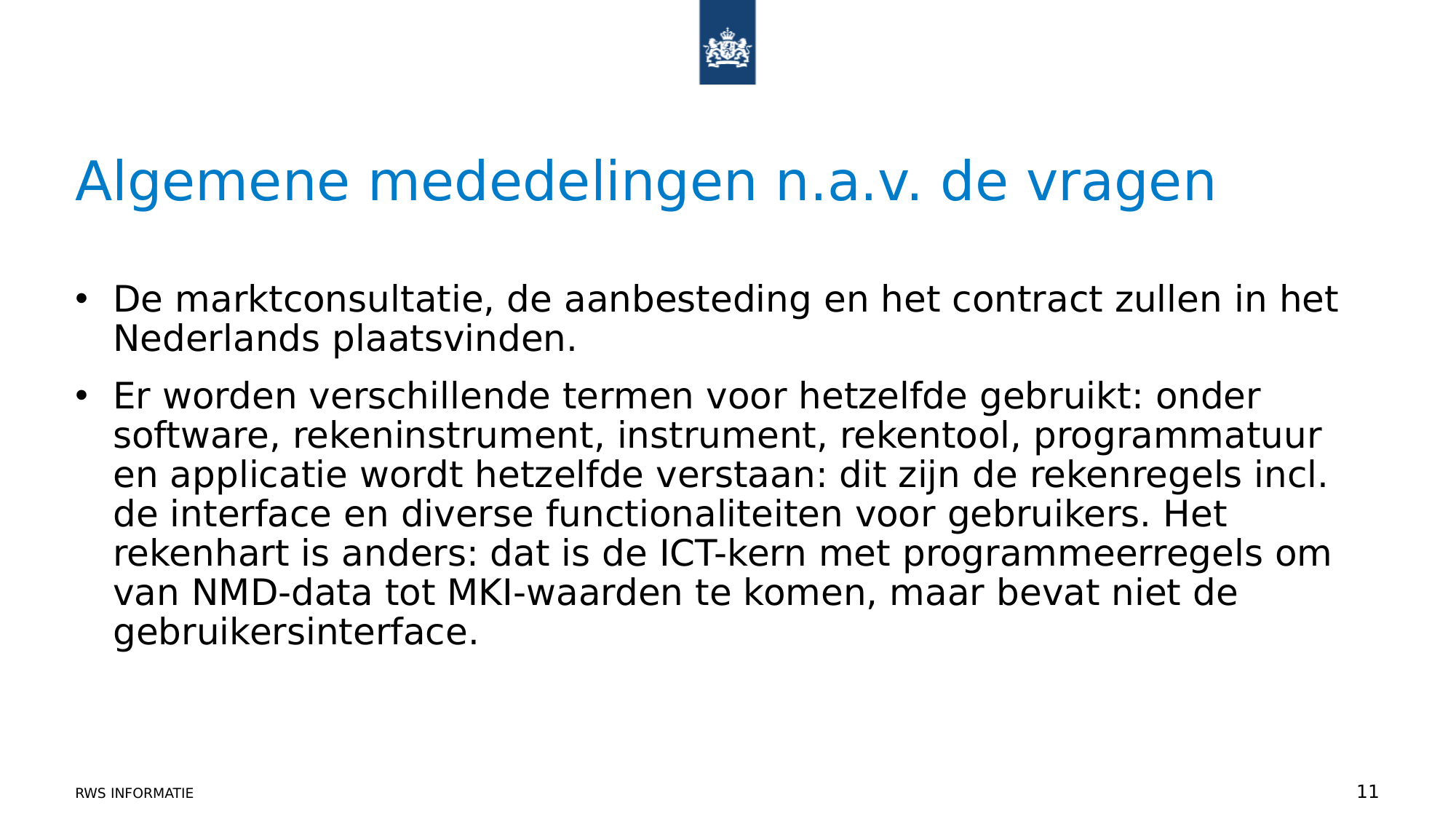

# Algemene mededelingen n.a.v. de vragen
De marktconsultatie, de aanbesteding en het contract zullen in het Nederlands plaatsvinden.
Er worden verschillende termen voor hetzelfde gebruikt: onder software, rekeninstrument, instrument, rekentool, programmatuur en applicatie wordt hetzelfde verstaan: dit zijn de rekenregels incl. de interface en diverse functionaliteiten voor gebruikers. Het rekenhart is anders: dat is de ICT-kern met programmeerregels om van NMD-data tot MKI-waarden te komen, maar bevat niet de gebruikersinterface.
RWS INFORMATIE
11